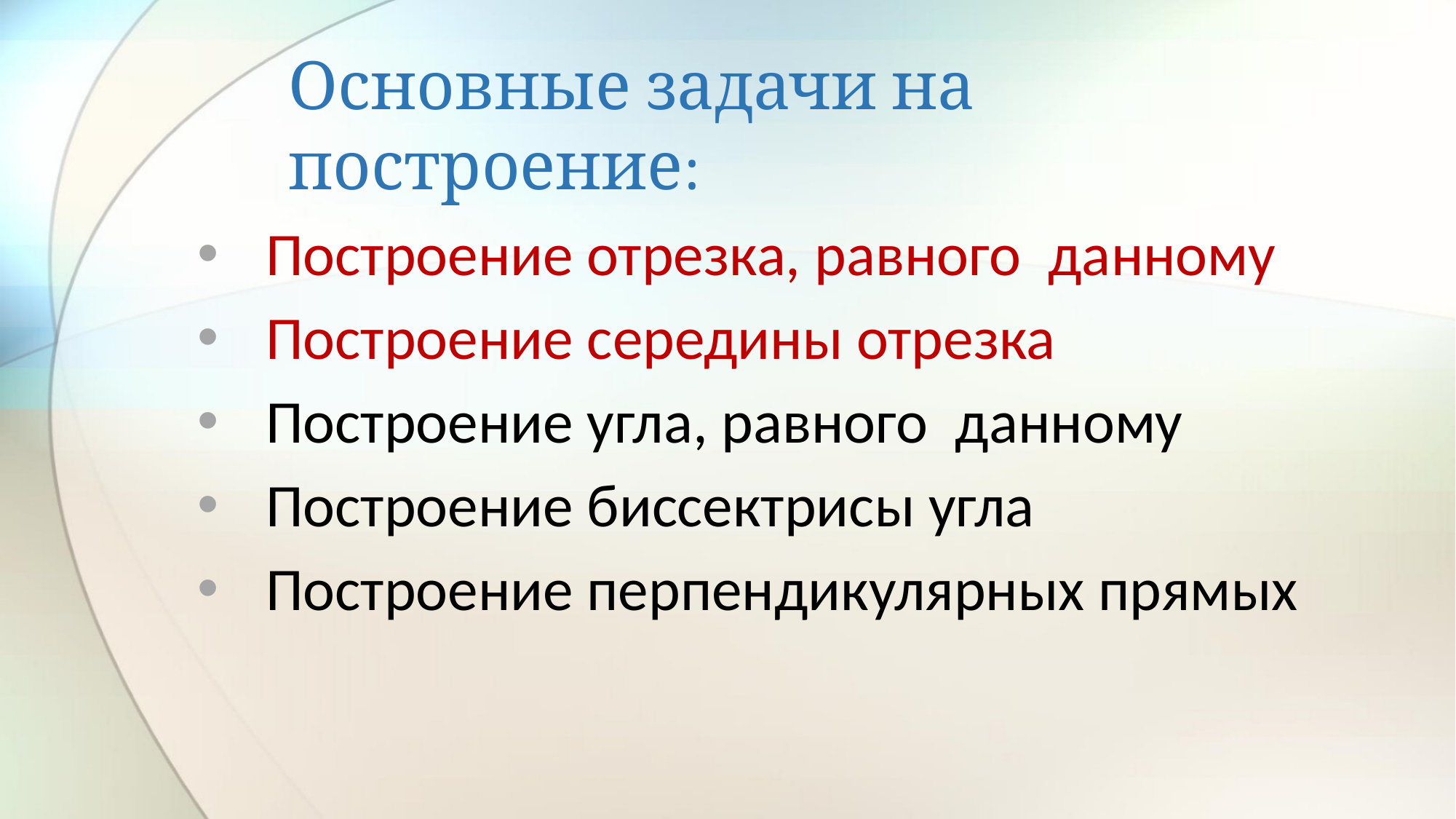

# Основные задачи на построение:
   Построение отрезка, равного  данному
   Построение середины отрезка
   Построение угла, равного  данному
   Построение биссектрисы угла
   Построение перпендикулярных прямых